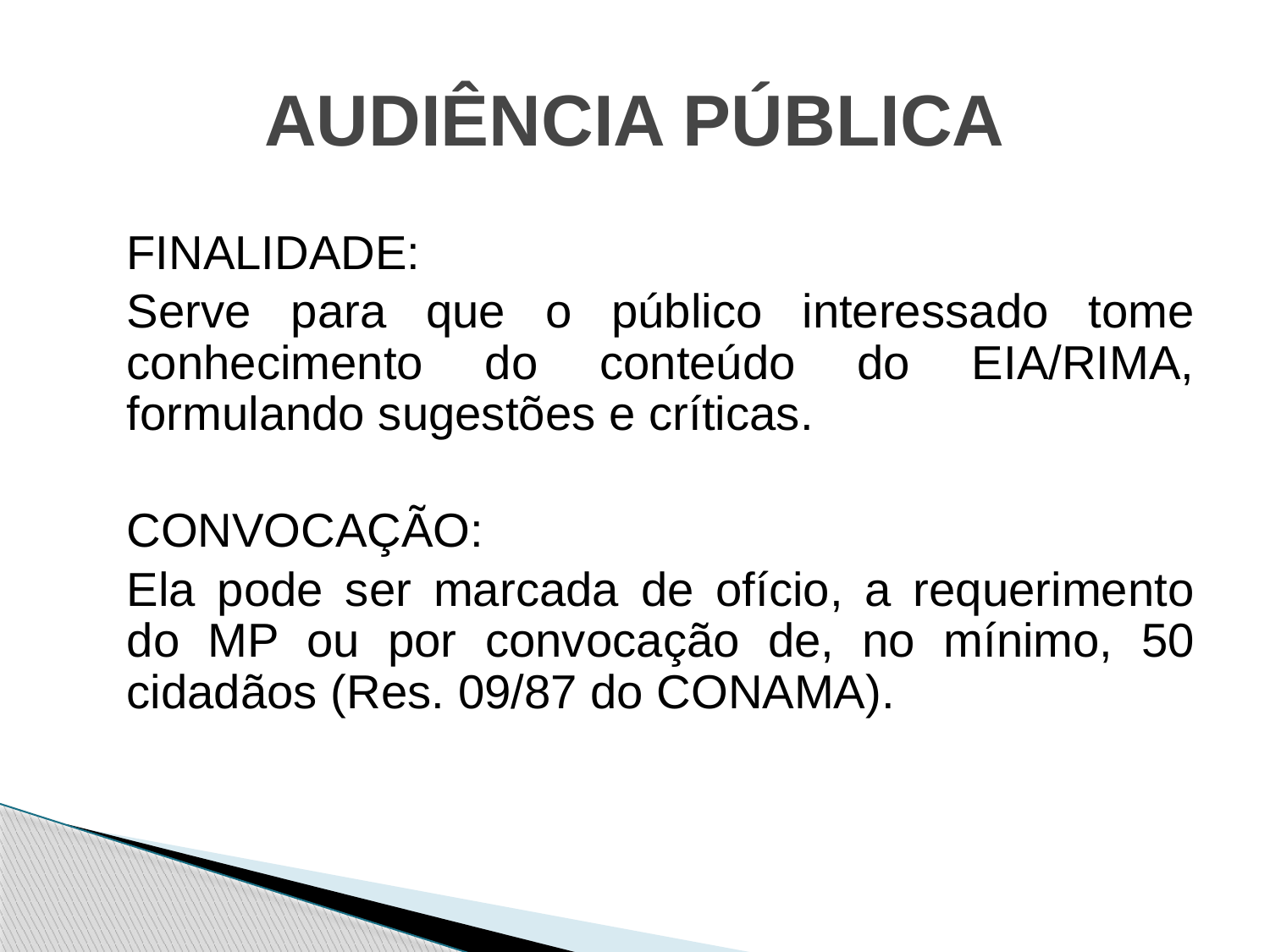

# AUDIÊNCIA PÚBLICA
	FINALIDADE:
	Serve para que o público interessado tome conhecimento do conteúdo do EIA/RIMA, formulando sugestões e críticas.

	CONVOCAÇÃO:
	Ela pode ser marcada de ofício, a requerimento do MP ou por convocação de, no mínimo, 50 cidadãos (Res. 09/87 do CONAMA).